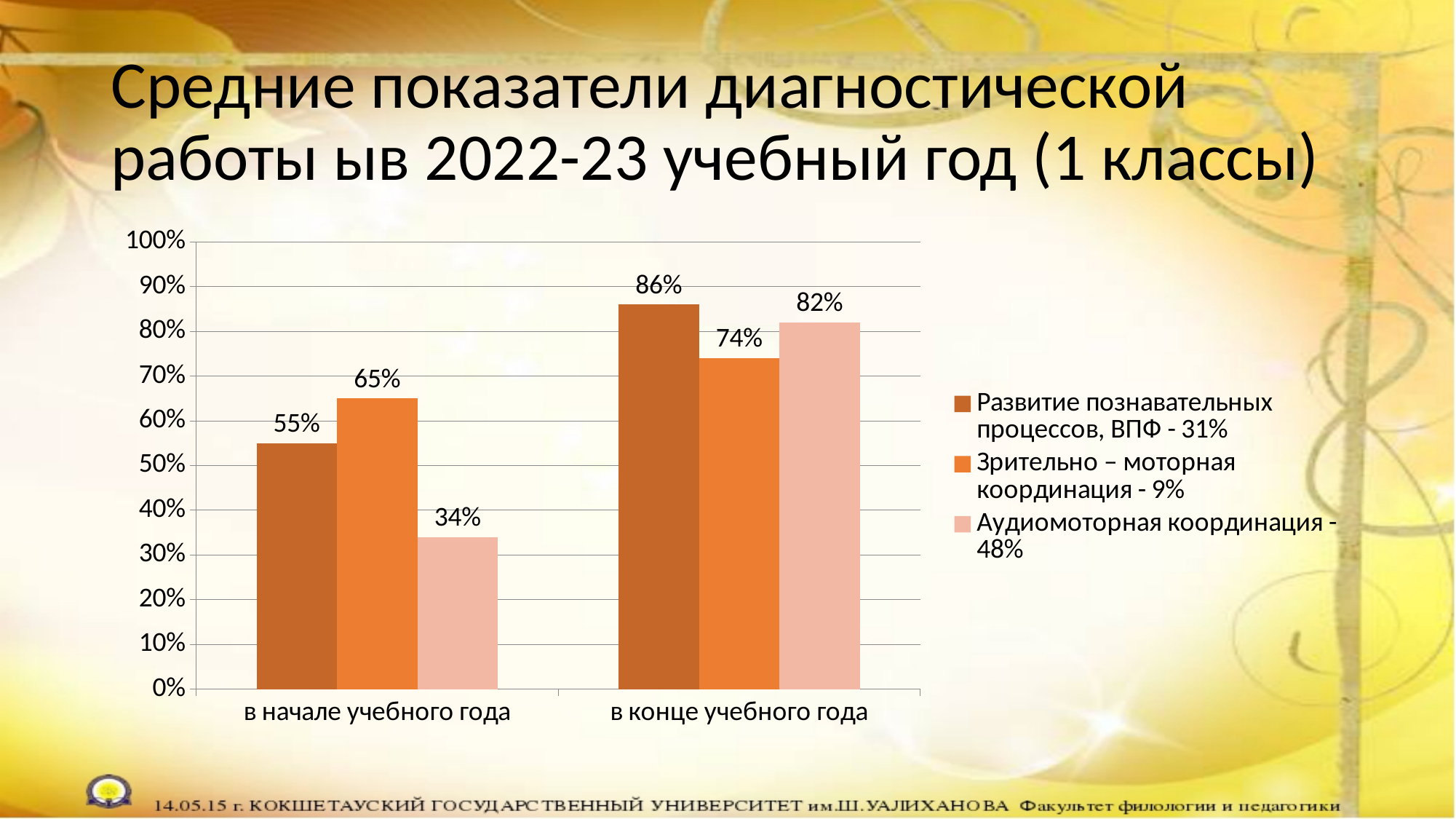

# Средние показатели диагностической работы ыв 2022-23 учебный год (1 классы)

### Chart

| Category | Развитие познавательных процессов, ВПФ - 31% | Зрительно – моторная координация - 9% | Аудиомоторная координация - 48% |
|---|---|---|---|
| в начале учебного года | 0.55 | 0.6500000000000001 | 0.3400000000000001 |
| в конце учебного года | 0.8600000000000001 | 0.7400000000000001 | 0.8200000000000001 |